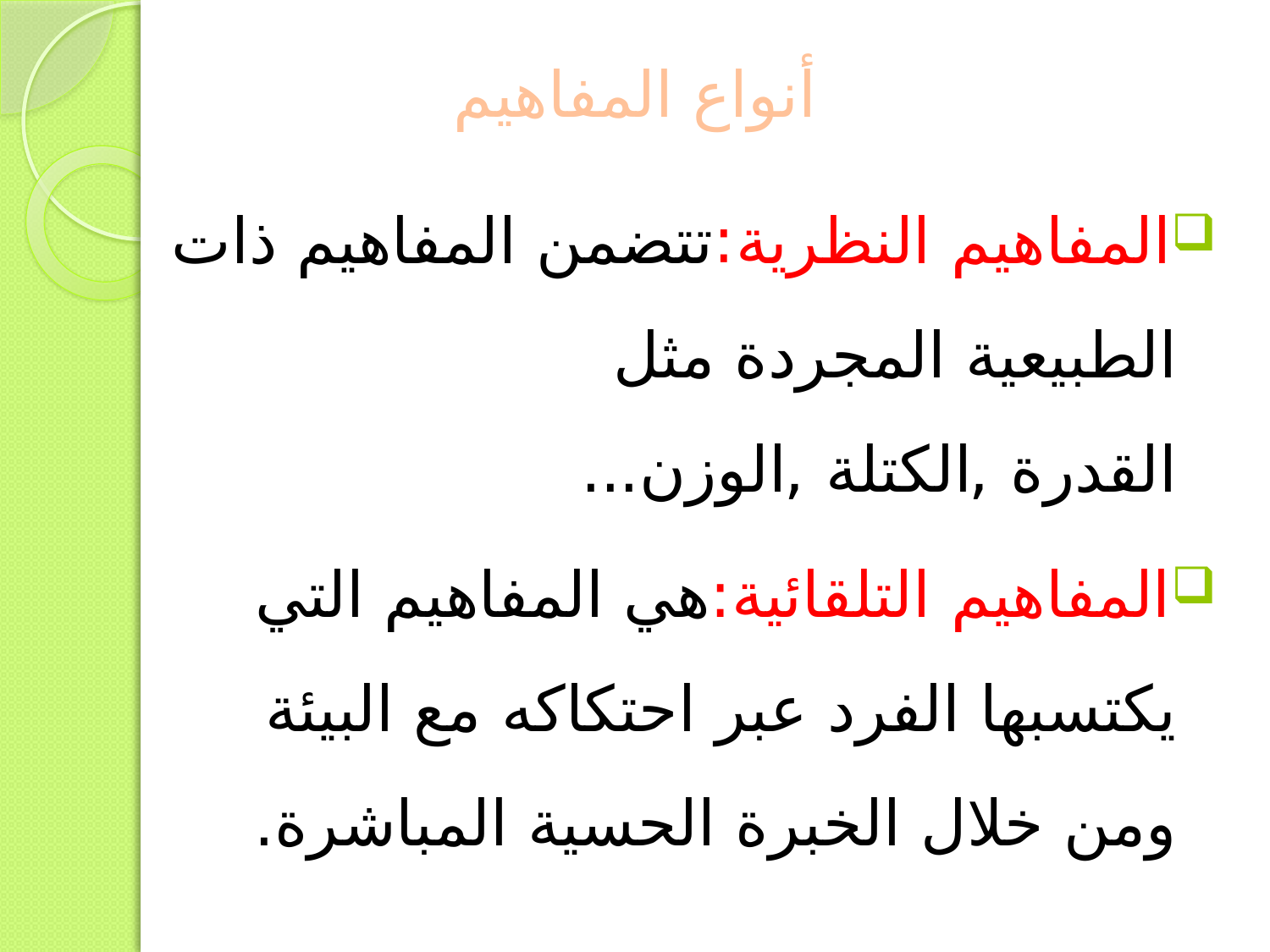

# أنواع المفاهيم
المفاهيم النظرية:تتضمن المفاهيم ذات الطبيعية المجردة مثل القدرة ,الكتلة ,الوزن...
المفاهيم التلقائية:هي المفاهيم التي يكتسبها الفرد عبر احتكاكه مع البيئة ومن خلال الخبرة الحسية المباشرة.